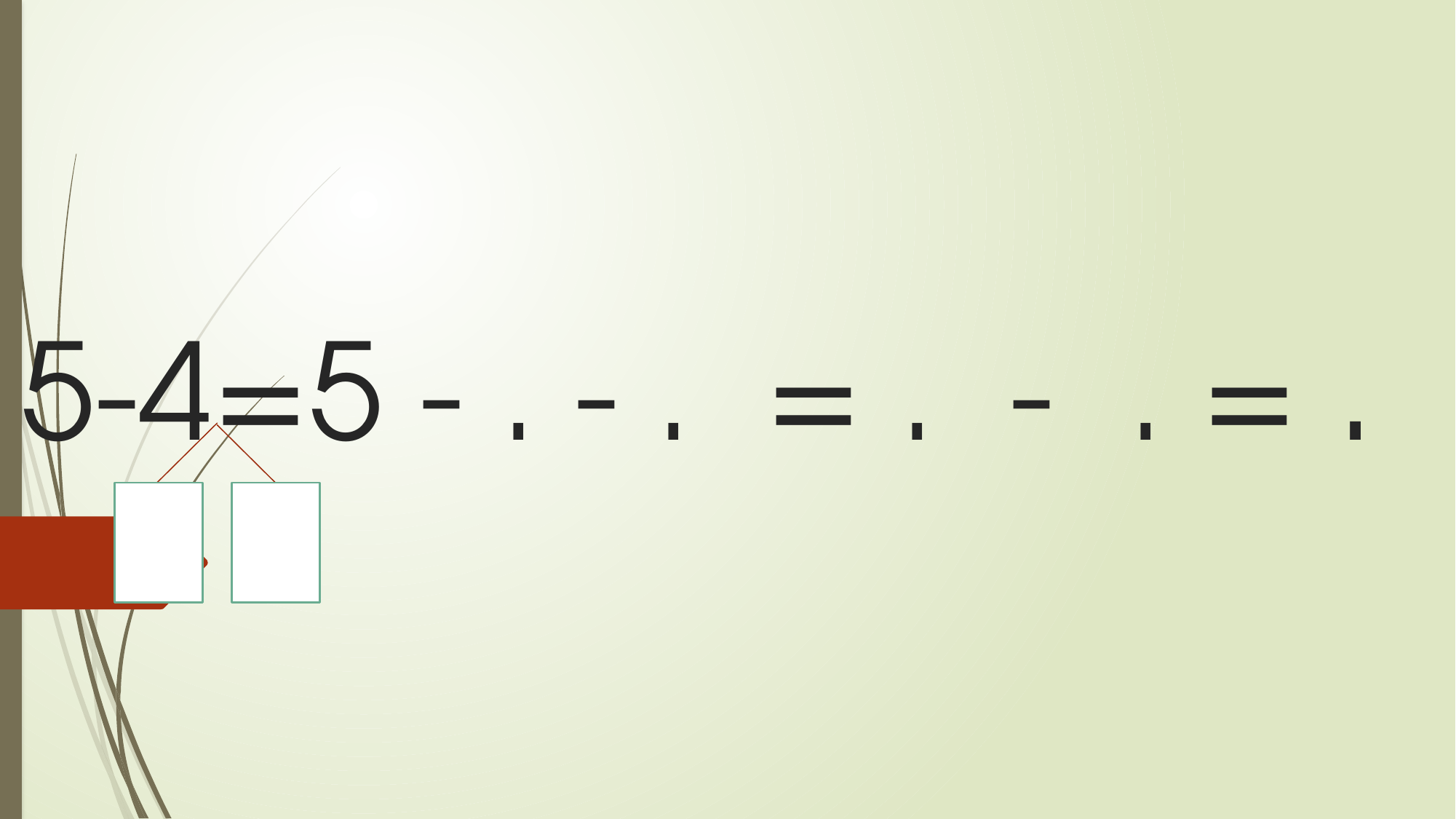

# 5-4=5 - . - .  = .  -  . = .